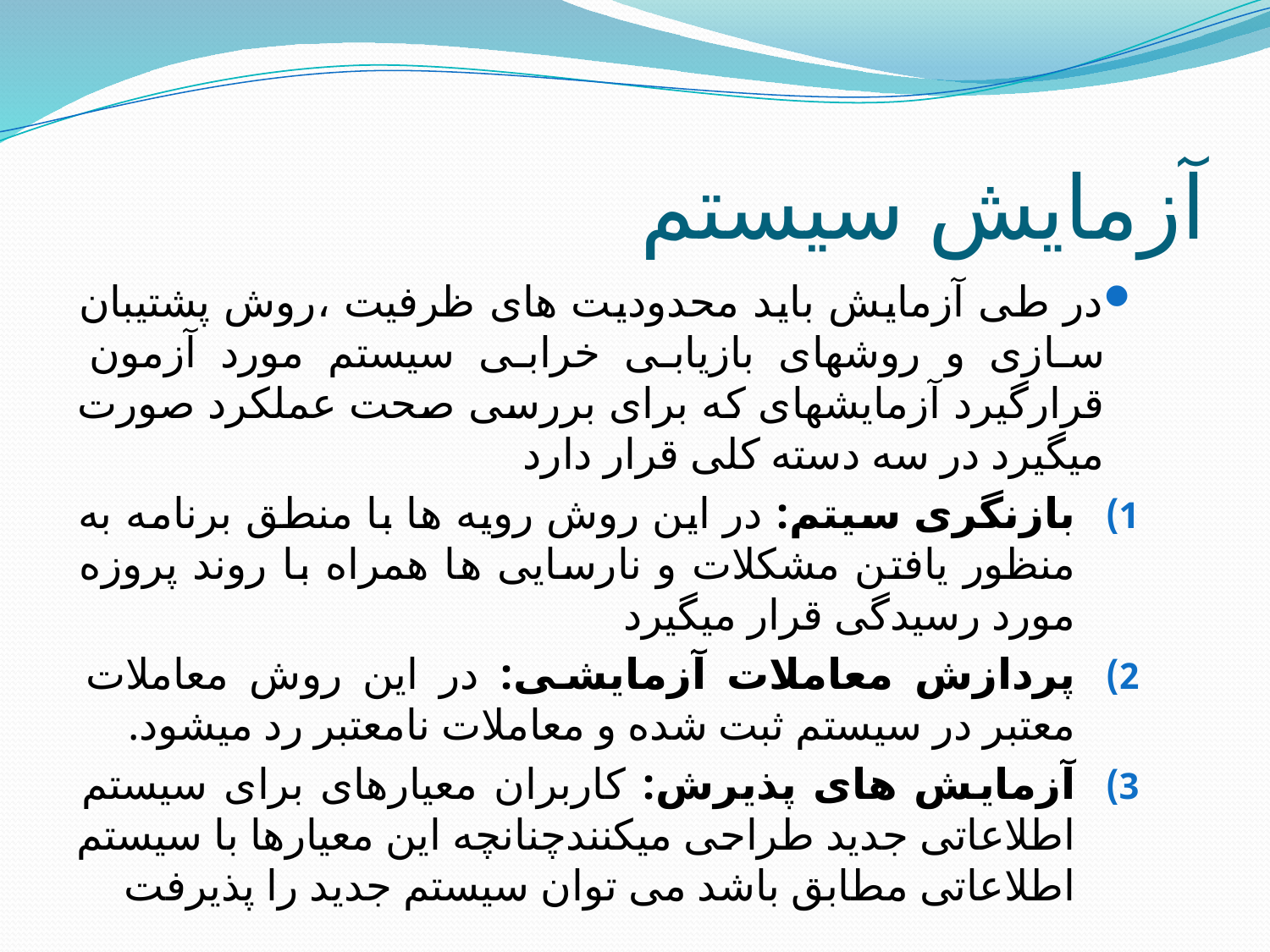

# آزمایش سیستم
در طی آزمایش باید محدودیت های ظرفیت ،روش پشتیبان سازی و روشهای بازیابی خرابی سیستم مورد آزمون قرارگیرد آزمایشهای که برای بررسی صحت عملکرد صورت میگیرد در سه دسته کلی قرار دارد
بازنگری سیتم: در این روش رویه ها با منطق برنامه به منظور یافتن مشکلات و نارسایی ها همراه با روند پروزه مورد رسیدگی قرار میگیرد
پردازش معاملات آزمایشی: در این روش معاملات معتبر در سیستم ثبت شده و معاملات نامعتبر رد میشود.
آزمایش های پذیرش: کاربران معیارهای برای سیستم اطلاعاتی جدید طراحی میکنندچنانچه این معیارها با سیستم اطلاعاتی مطابق باشد می توان سیستم جدید را پذیرفت